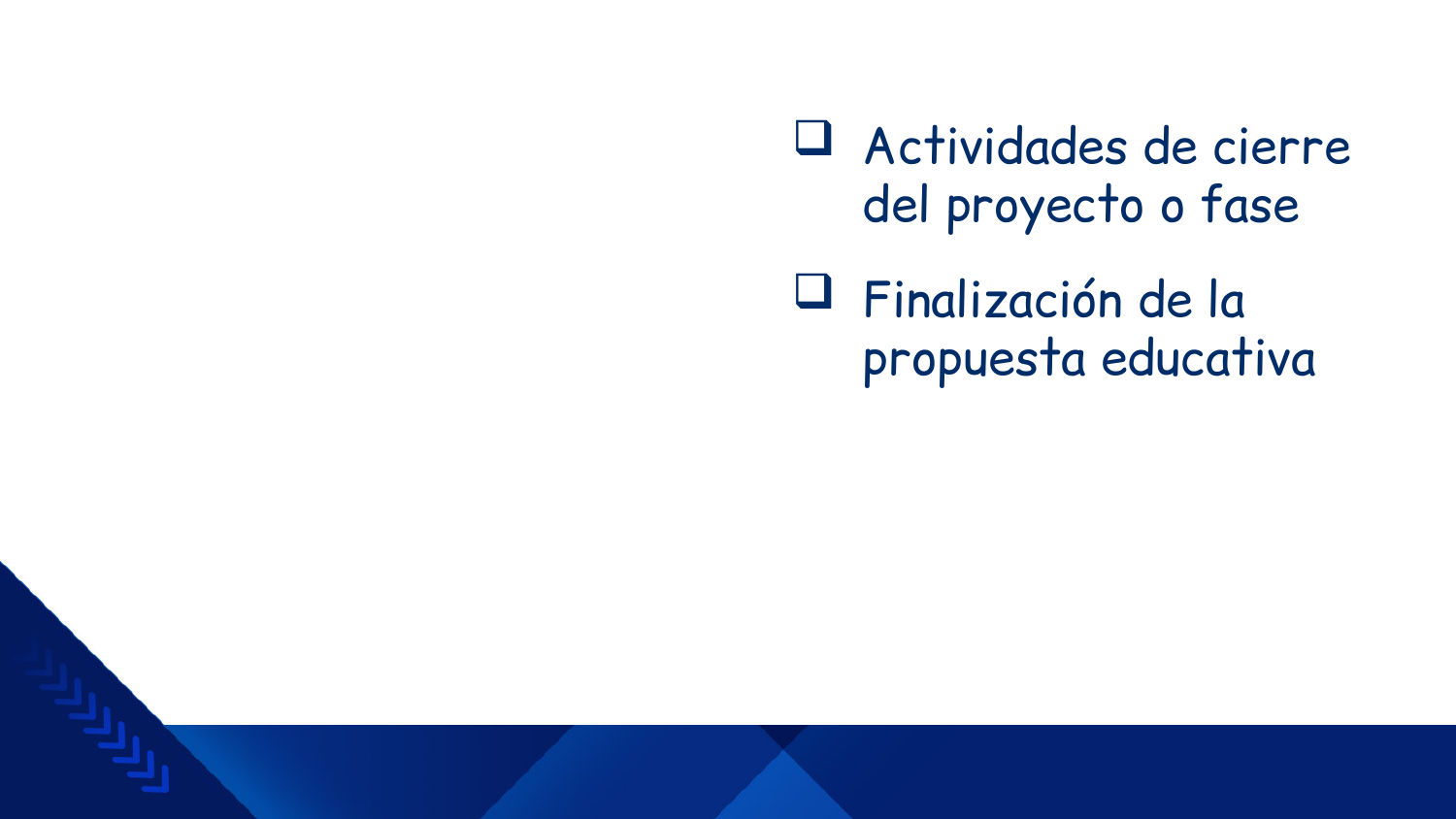

Actividades de cierre del proyecto o fase
Finalización de la propuesta educativa